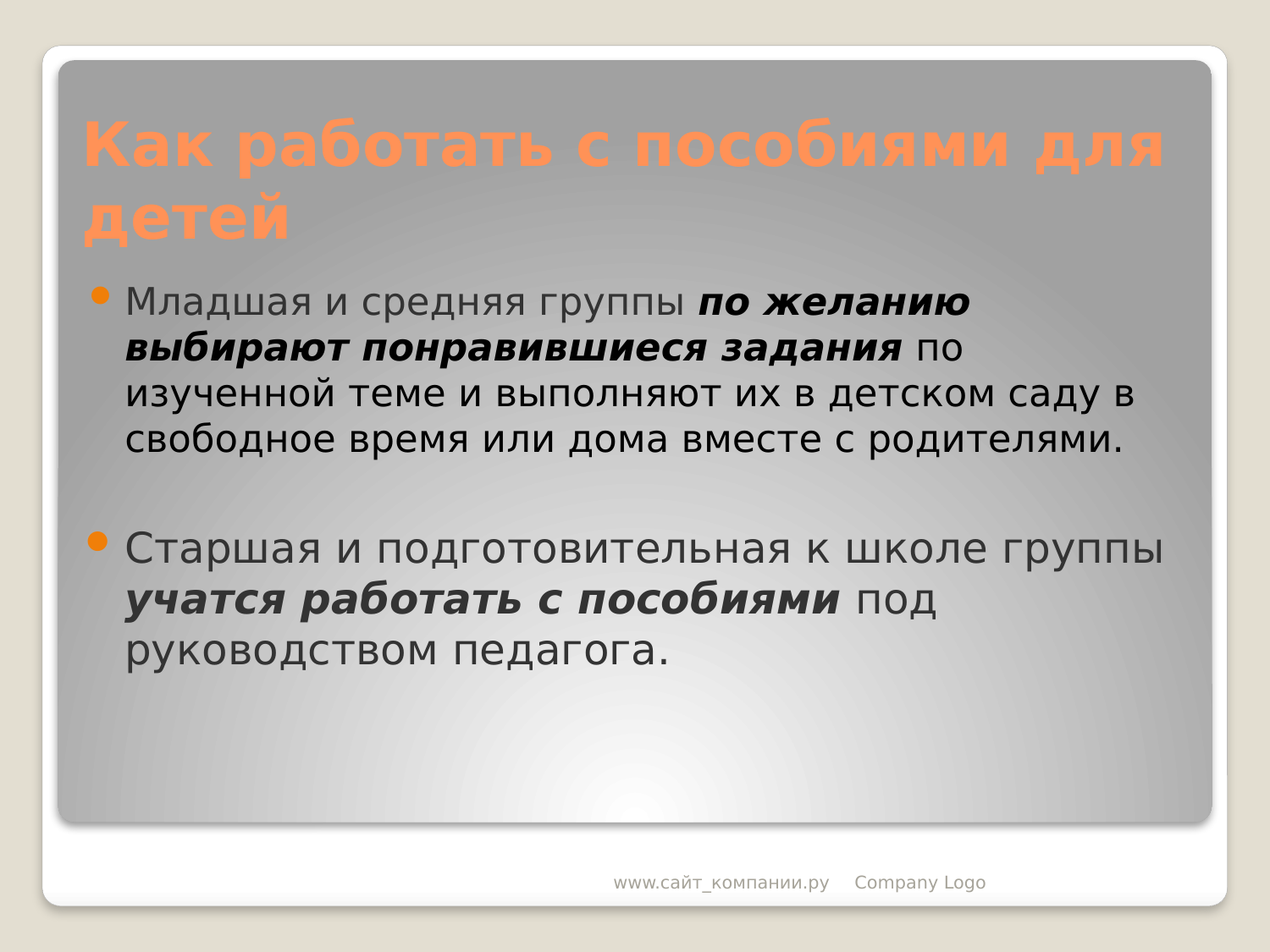

# Как работать с пособиями для детей
Младшая и средняя группы по желанию выбирают понравившиеся задания по изученной теме и выполняют их в детском саду в свободное время или дома вместе с родителями.

Старшая и подготовительная к школе группы учатся работать с пособиями под руководством педагога.

www.сайт_компании.ру
Company Logo